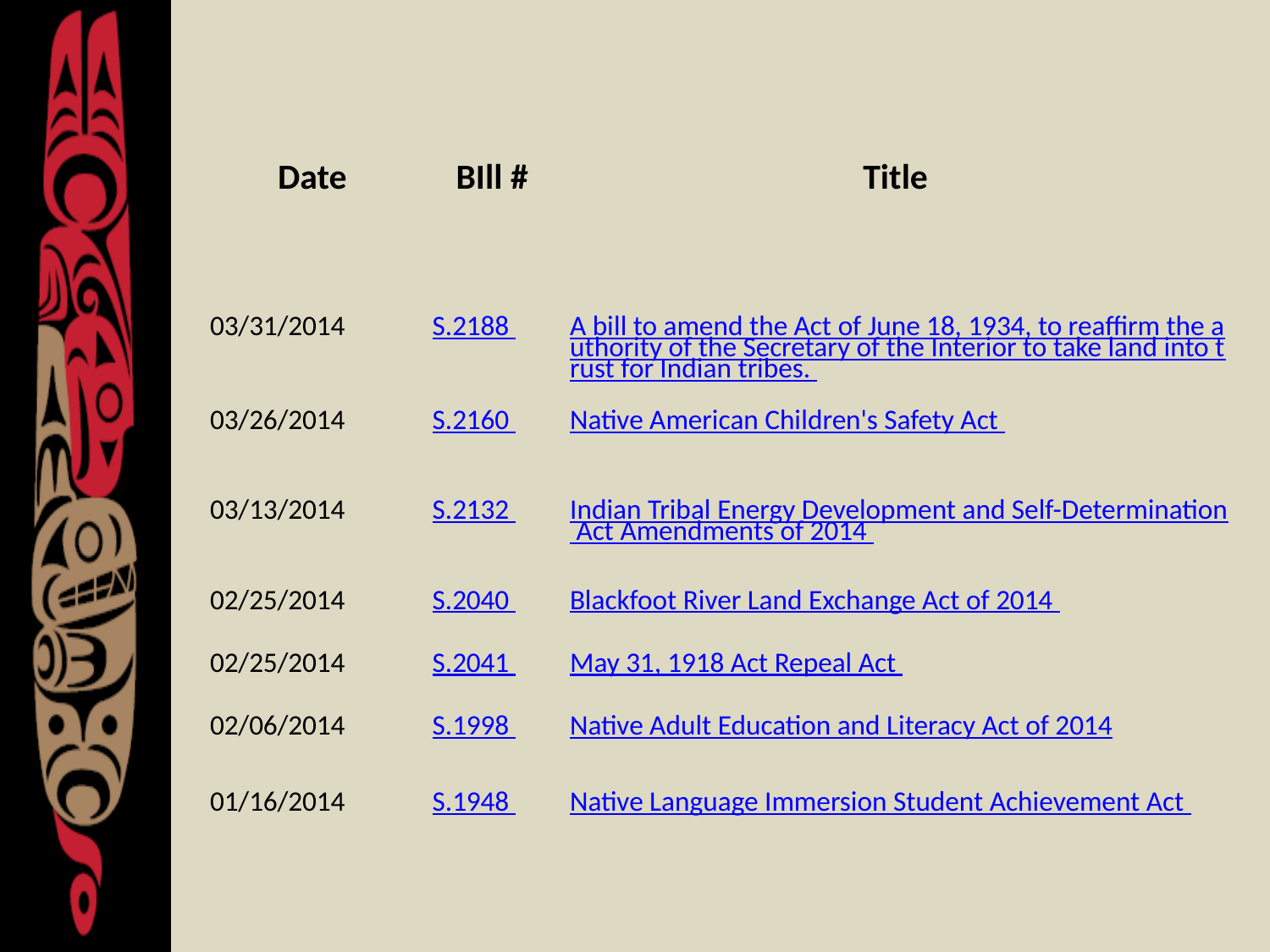

| Date | BIll # | Title |
| --- | --- | --- |
| 03/31/2014 | S.2188 | A bill to amend the Act of June 18, 1934, to reaffirm the authority of the Secretary of the Interior to take land into trust for Indian tribes. |
| 03/26/2014 | S.2160 | Native American Children's Safety Act |
| 03/13/2014 | S.2132 | Indian Tribal Energy Development and Self-Determination Act Amendments of 2014 |
| 02/25/2014 | S.2040 | Blackfoot River Land Exchange Act of 2014 |
| 02/25/2014 | S.2041 | May 31, 1918 Act Repeal Act |
| 02/06/2014 | S.1998 | Native Adult Education and Literacy Act of 2014 |
| 01/16/2014 | S.1948 | Native Language Immersion Student Achievement Act |